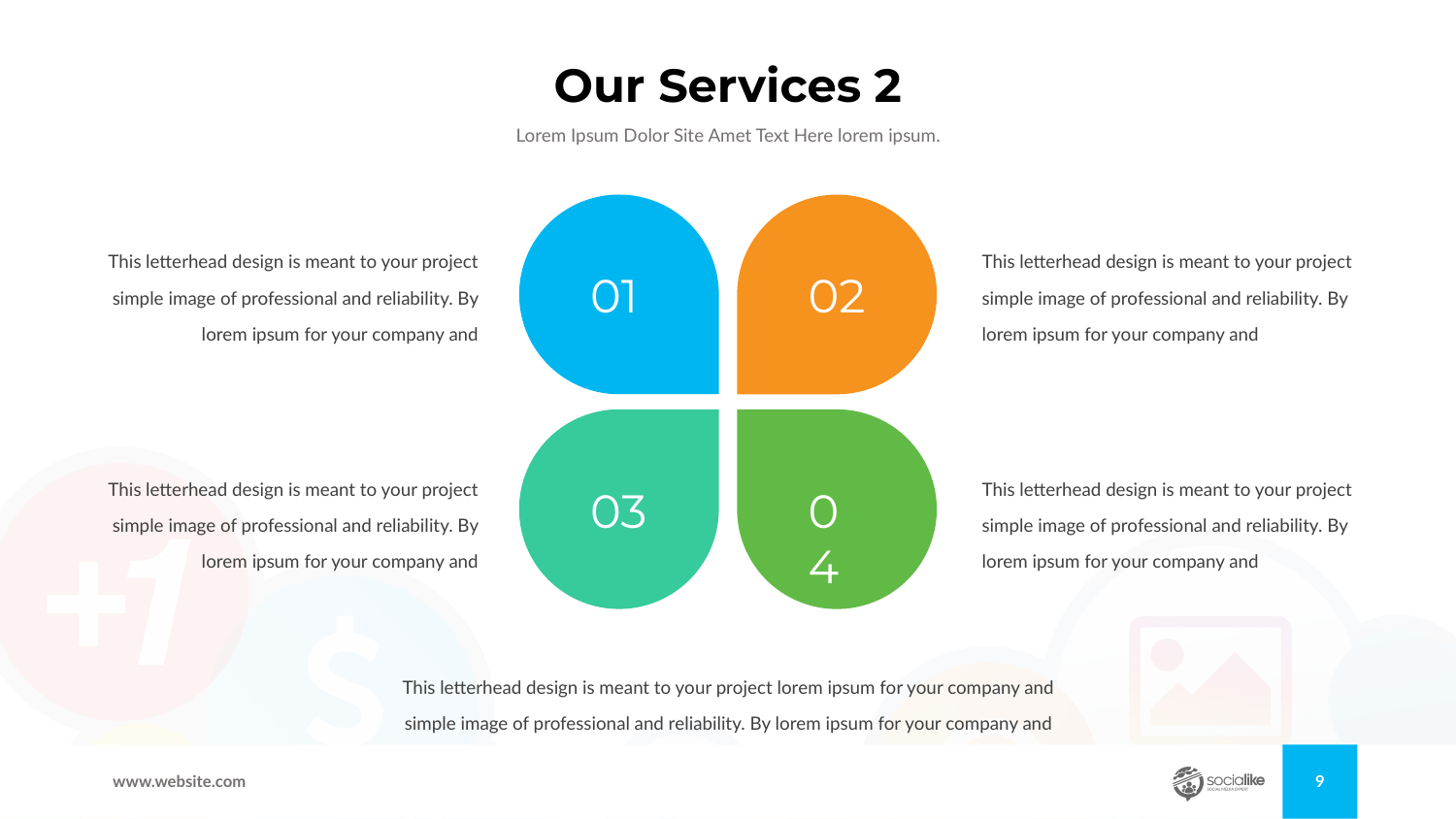

# Our Services 2
Lorem Ipsum Dolor Site Amet Text Here lorem ipsum.

This letterhead design is meant to your project simple image of professional and reliability. By lorem ipsum for your company and
This letterhead design is meant to your project simple image of professional and reliability. By lorem ipsum for your company and
01
02

This letterhead design is meant to your project simple image of professional and reliability. By lorem ipsum for your company and
This letterhead design is meant to your project simple image of professional and reliability. By lorem ipsum for your company and
03
04
This letterhead design is meant to your project lorem ipsum for your company and simple image of professional and reliability. By lorem ipsum for your company and
9
www.website.com